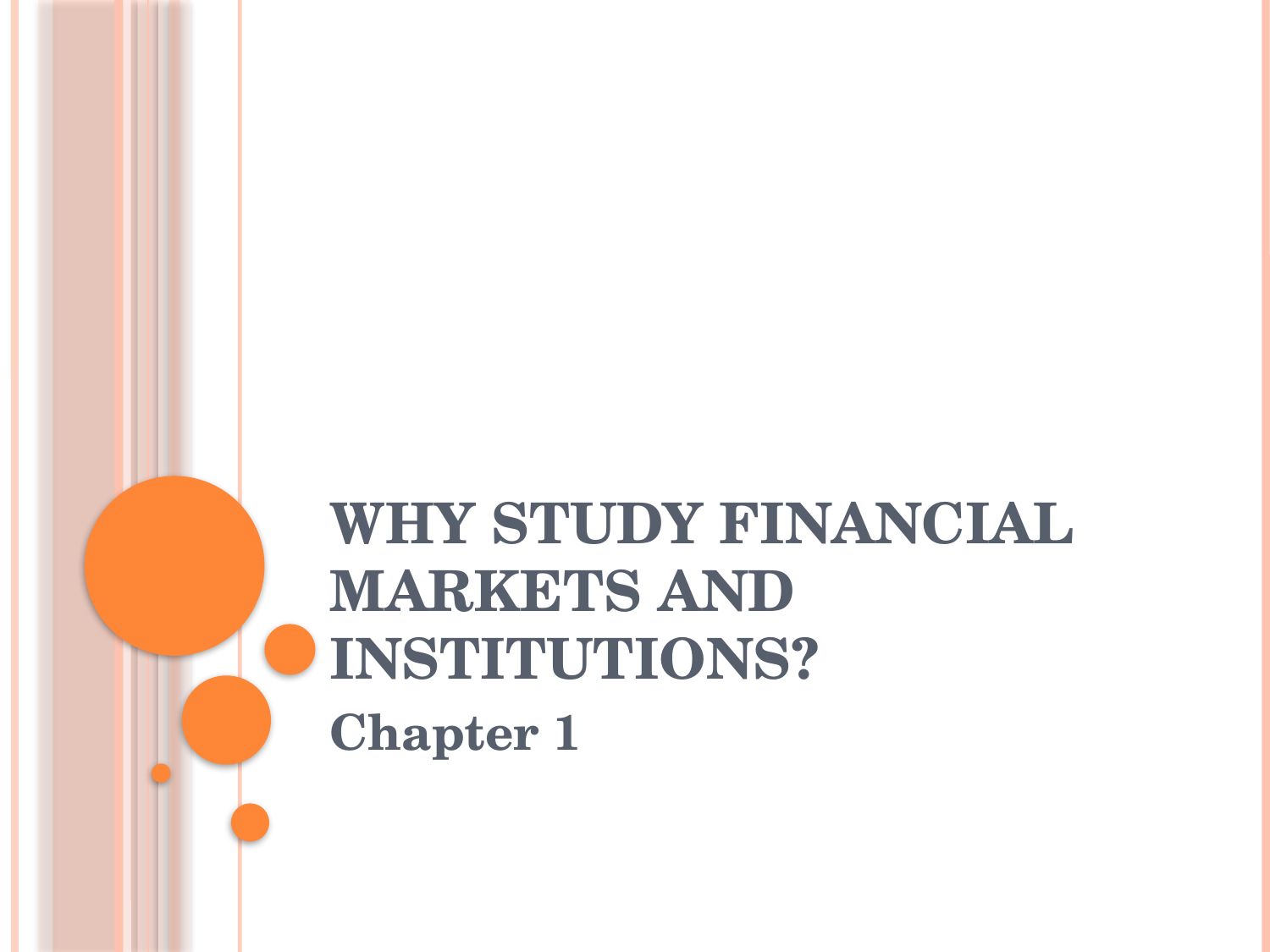

# Why study financial markets and institutions?
Chapter 1